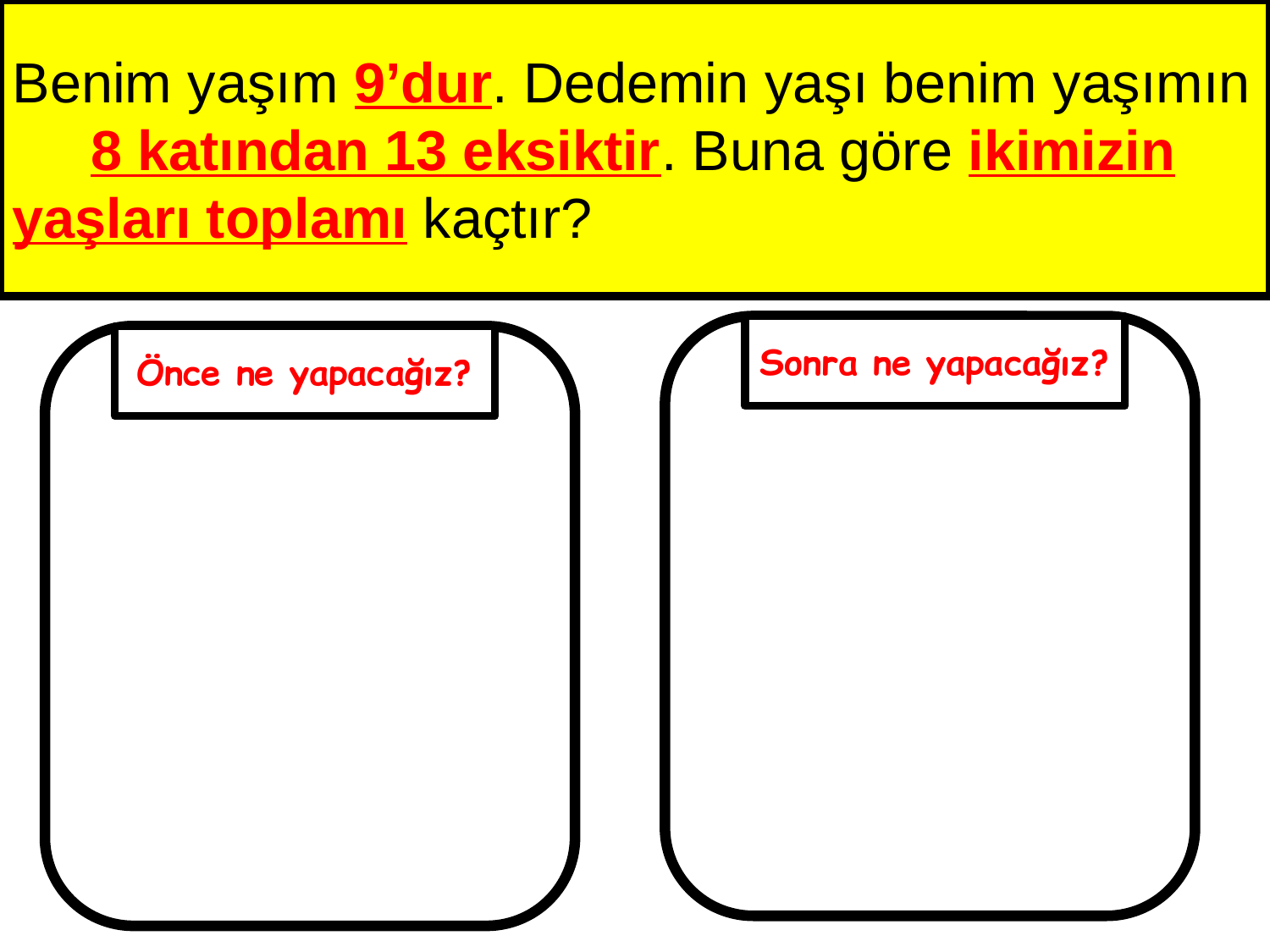

Benim yaşım 9’dur. Dedemin yaşı benim yaşımın      8 katından 13 eksiktir. Buna göre ikimizin yaşları toplamı kaçtır?

Sonra ne yapacağız?

Önce ne yapacağız?